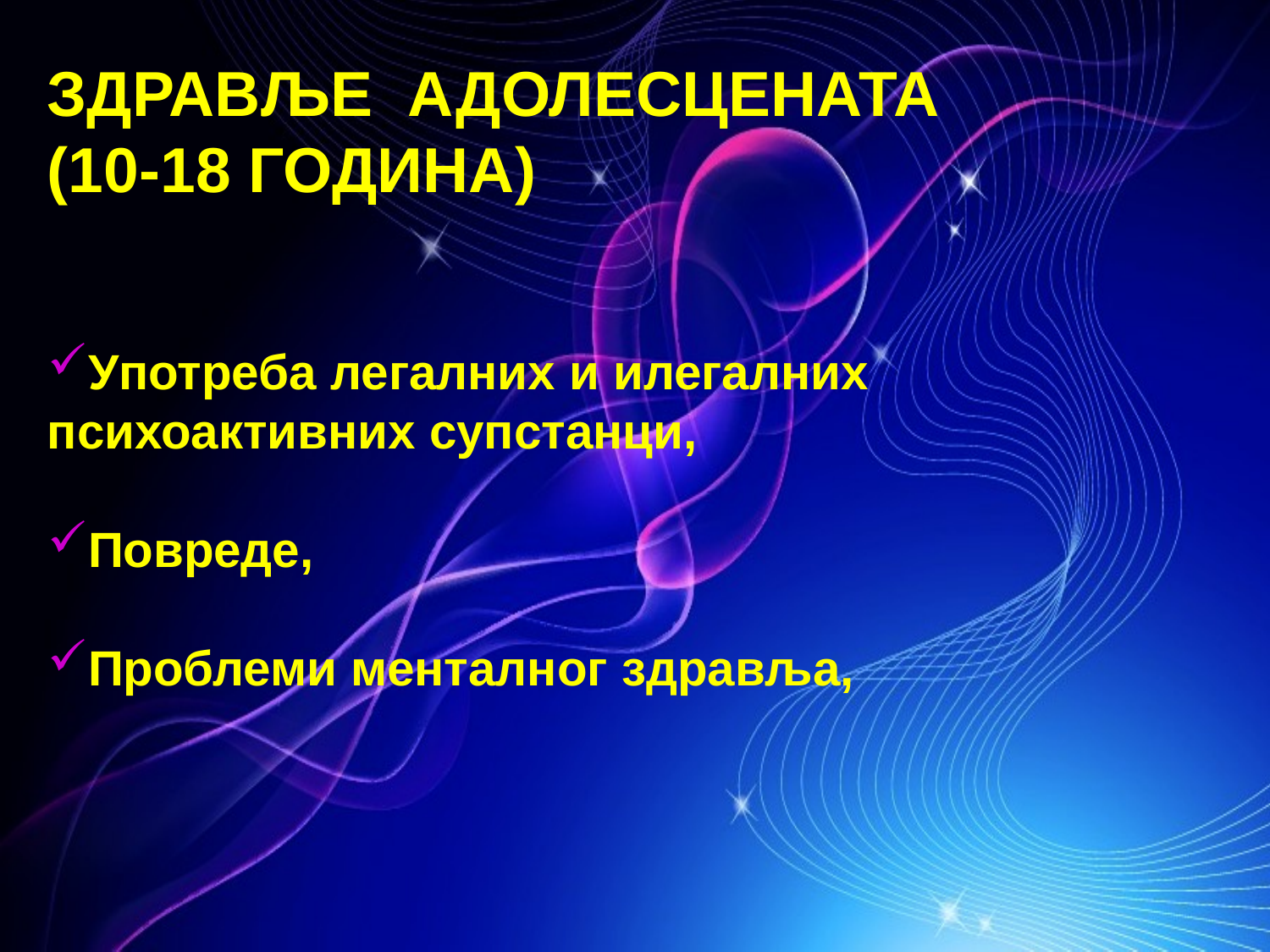

ЗДРАВЉЕ  АДОЛЕСЦЕНАТА
(10-18 ГОДИНА)

Употреба легалних и илегалних психоактивних супстанци,

Повреде,

Проблеми менталног здравља,